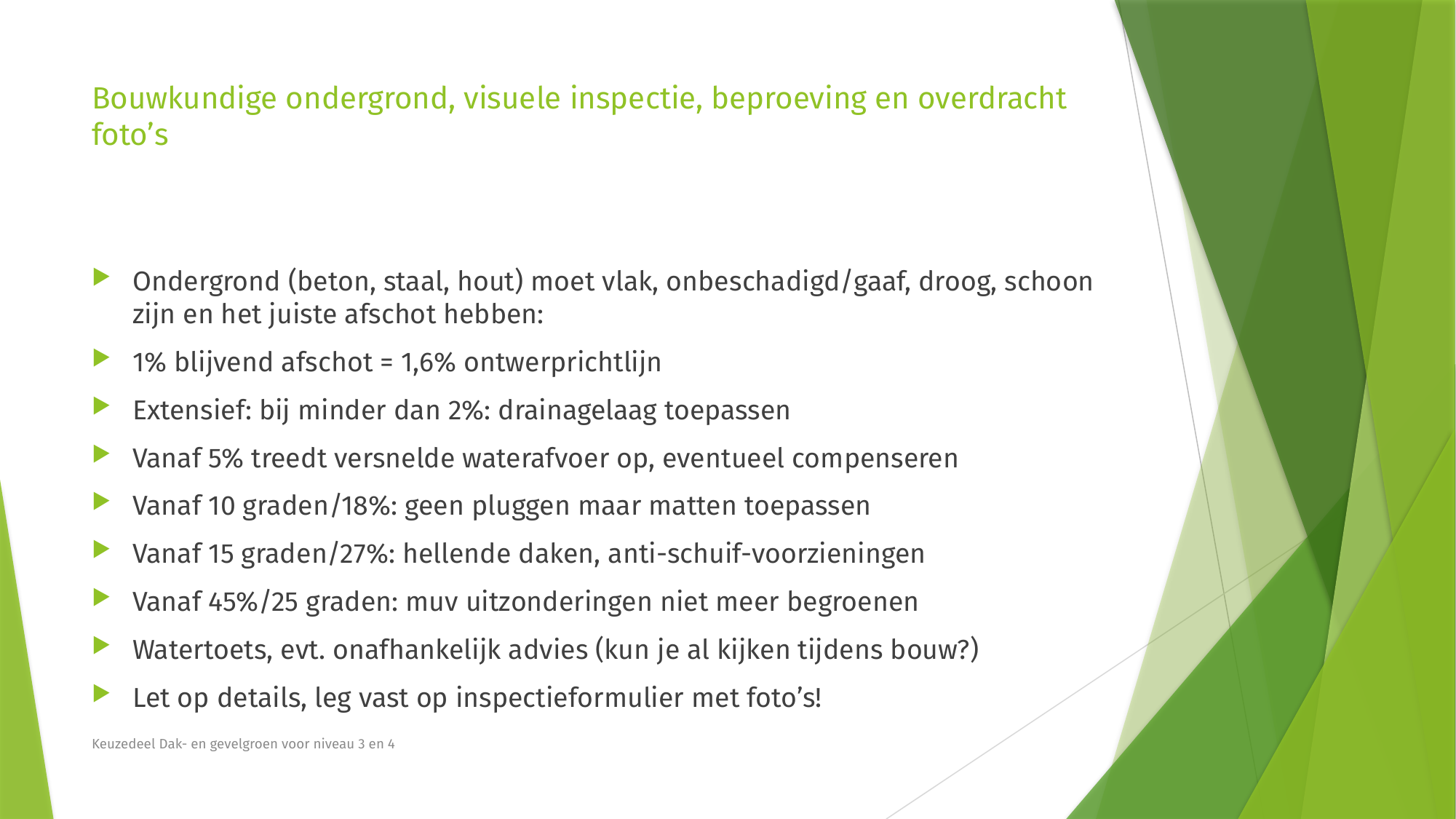

# Bouwkundige ondergrond, visuele inspectie, beproeving en overdracht foto’s
Ondergrond (beton, staal, hout) moet vlak, onbeschadigd/gaaf, droog, schoon zijn en het juiste afschot hebben:
1% blijvend afschot = 1,6% ontwerprichtlijn
Extensief: bij minder dan 2%: drainagelaag toepassen
Vanaf 5% treedt versnelde waterafvoer op, eventueel compenseren
Vanaf 10 graden/18%: geen pluggen maar matten toepassen
Vanaf 15 graden/27%: hellende daken, anti-schuif-voorzieningen
Vanaf 45%/25 graden: muv uitzonderingen niet meer begroenen
Watertoets, evt. onafhankelijk advies (kun je al kijken tijdens bouw?)
Let op details, leg vast op inspectieformulier met foto’s!
Keuzedeel Dak- en gevelgroen voor niveau 3 en 4